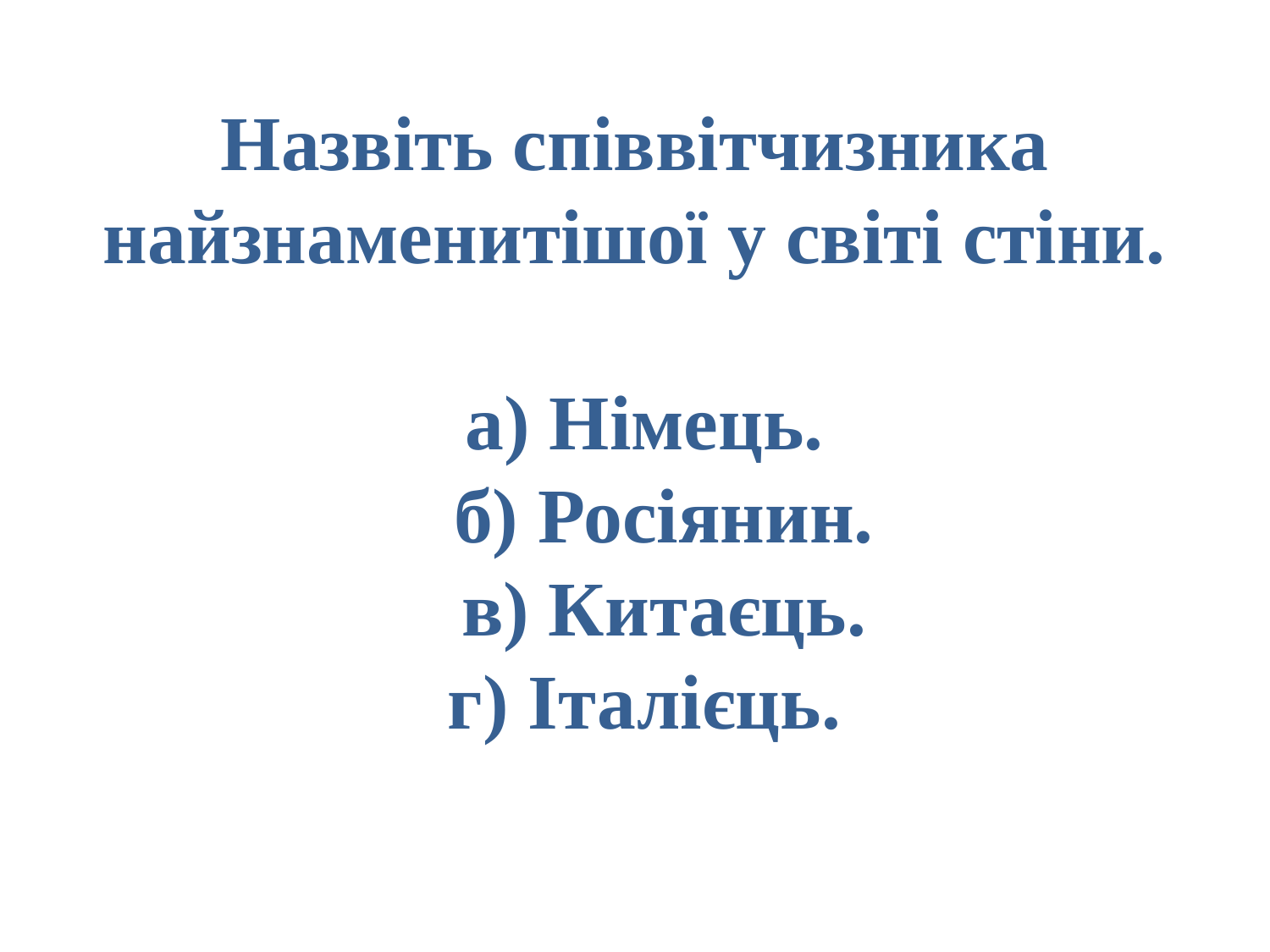

# Назвіть співвітчизника найзнаменитішої у світі стіни. а) Німець. б) Росіянин. в) Китаєць. г) Італієць.